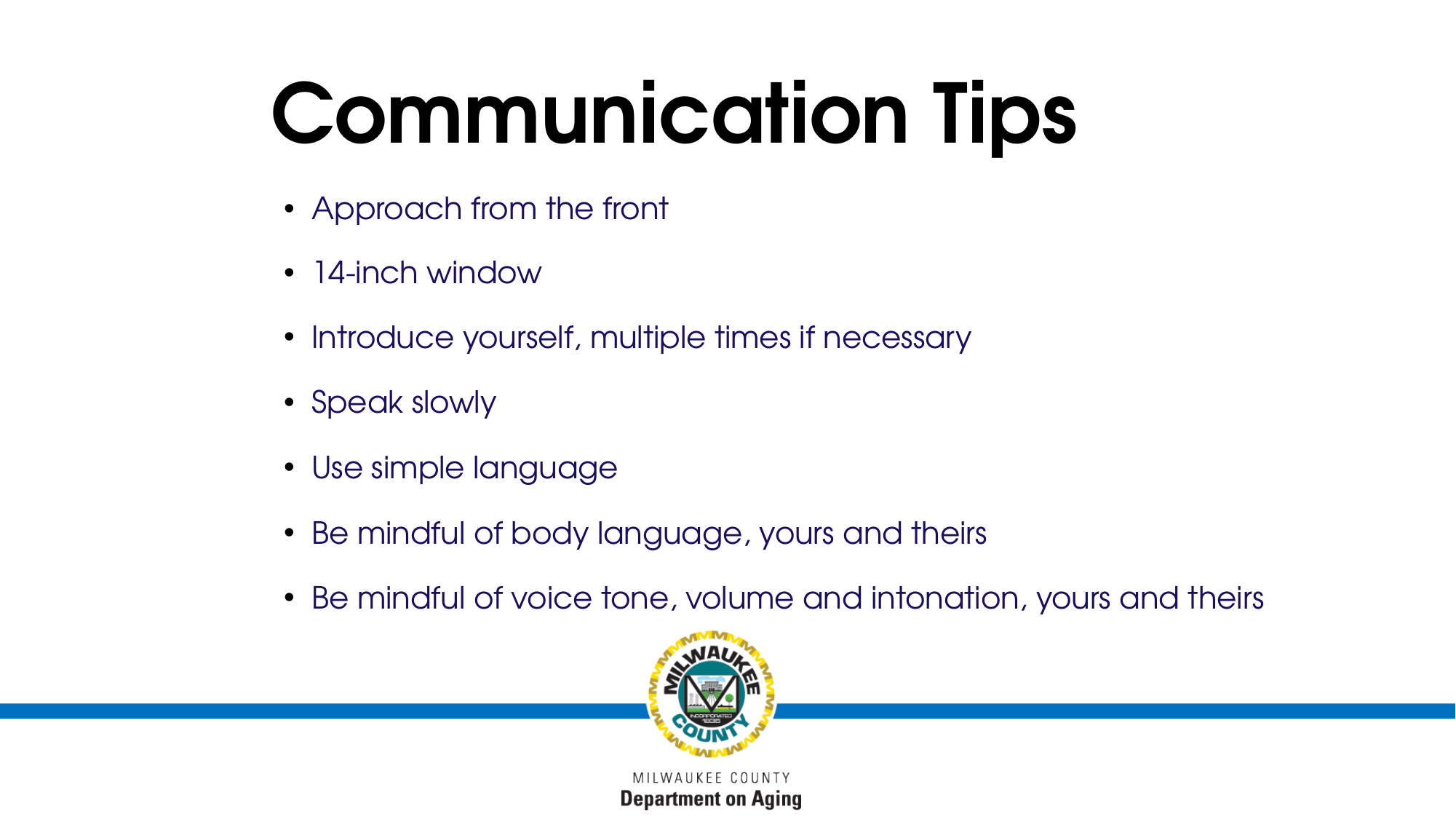

Communication Tips
Approach from the front

14-inch window

Introduce yourself, multiple times if necessary

Speak slowly

Use simple language

Be mindful of body language, yours and theirs

Be mindful of voice tone, volume and intonation, yours and theirs